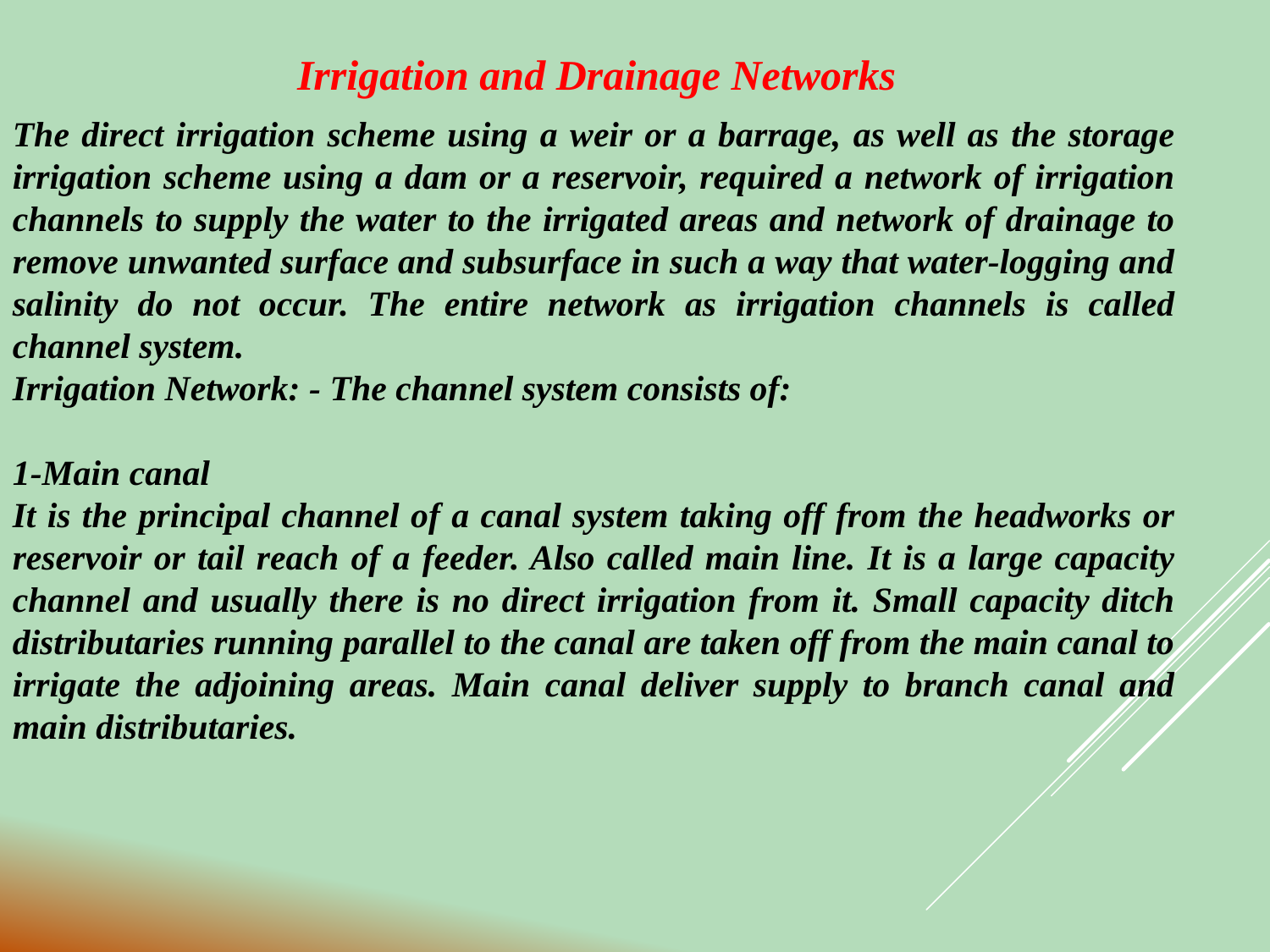

Irrigation and Drainage Networks
The direct irrigation scheme using a weir or a barrage, as well as the storage irrigation scheme using a dam or a reservoir, required a network of irrigation channels to supply the water to the irrigated areas and network of drainage to remove unwanted surface and subsurface in such a way that water-logging and salinity do not occur. The entire network as irrigation channels is called channel system.
Irrigation Network: - The channel system consists of:

1-Main canal
It is the principal channel of a canal system taking off from the headworks or reservoir or tail reach of a feeder. Also called main line. It is a large capacity channel and usually there is no direct irrigation from it. Small capacity ditch distributaries running parallel to the canal are taken off from the main canal to irrigate the adjoining areas. Main canal deliver supply to branch canal and main distributaries.